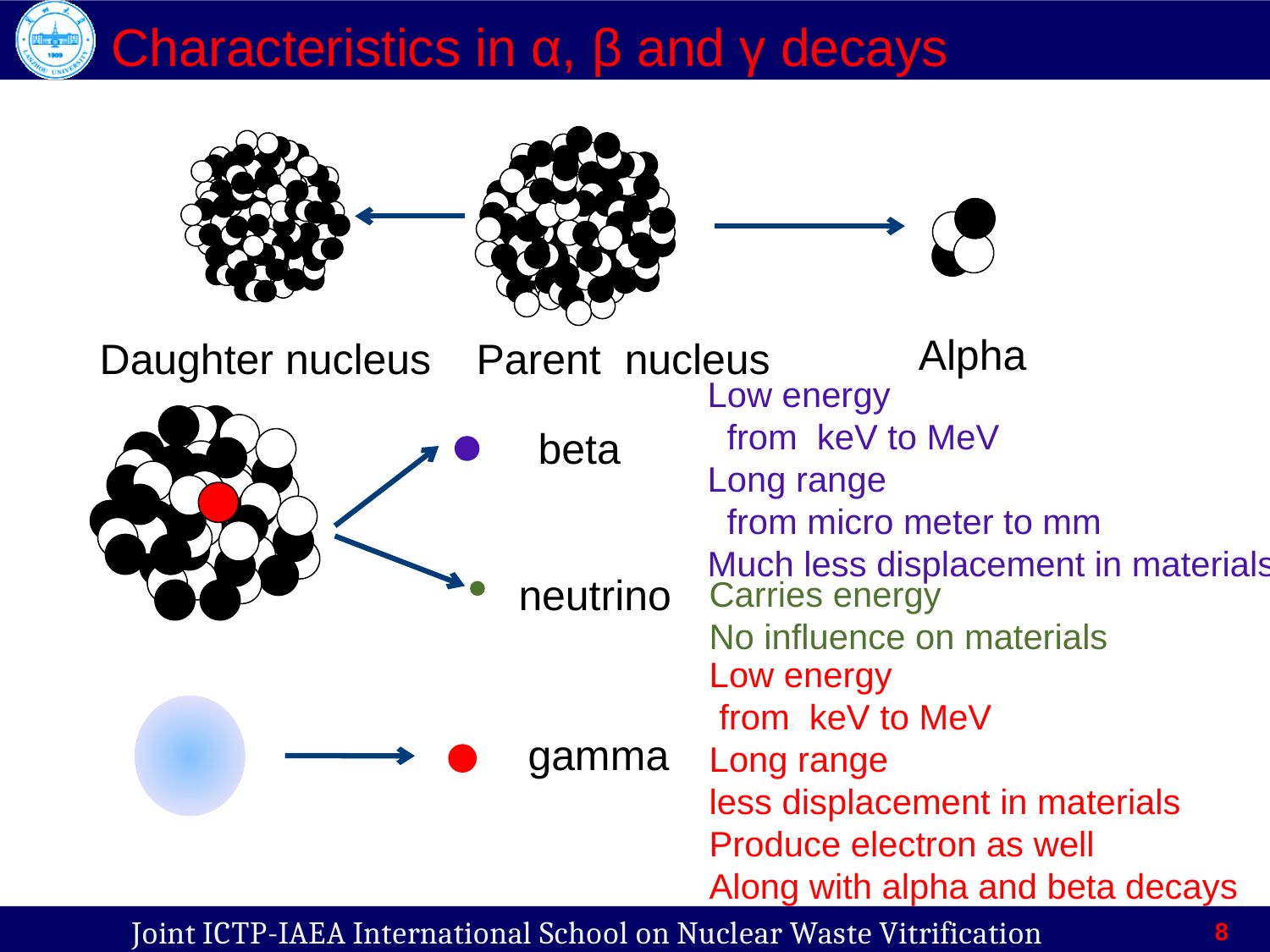

# Characteristics in α, β and γ decays

Alpha
Daughter nucleus
Parent  nucleus
Low energy
  from  keV to MeV
Long range
  from micro meter to mm
Much less displacement in materials

beta

neutrino
Carries energy
No influence on materials

Low energy
 from  keV to MeV
Long range
less displacement in materials
Produce electron as well
Along with alpha and beta decays

gamma

8